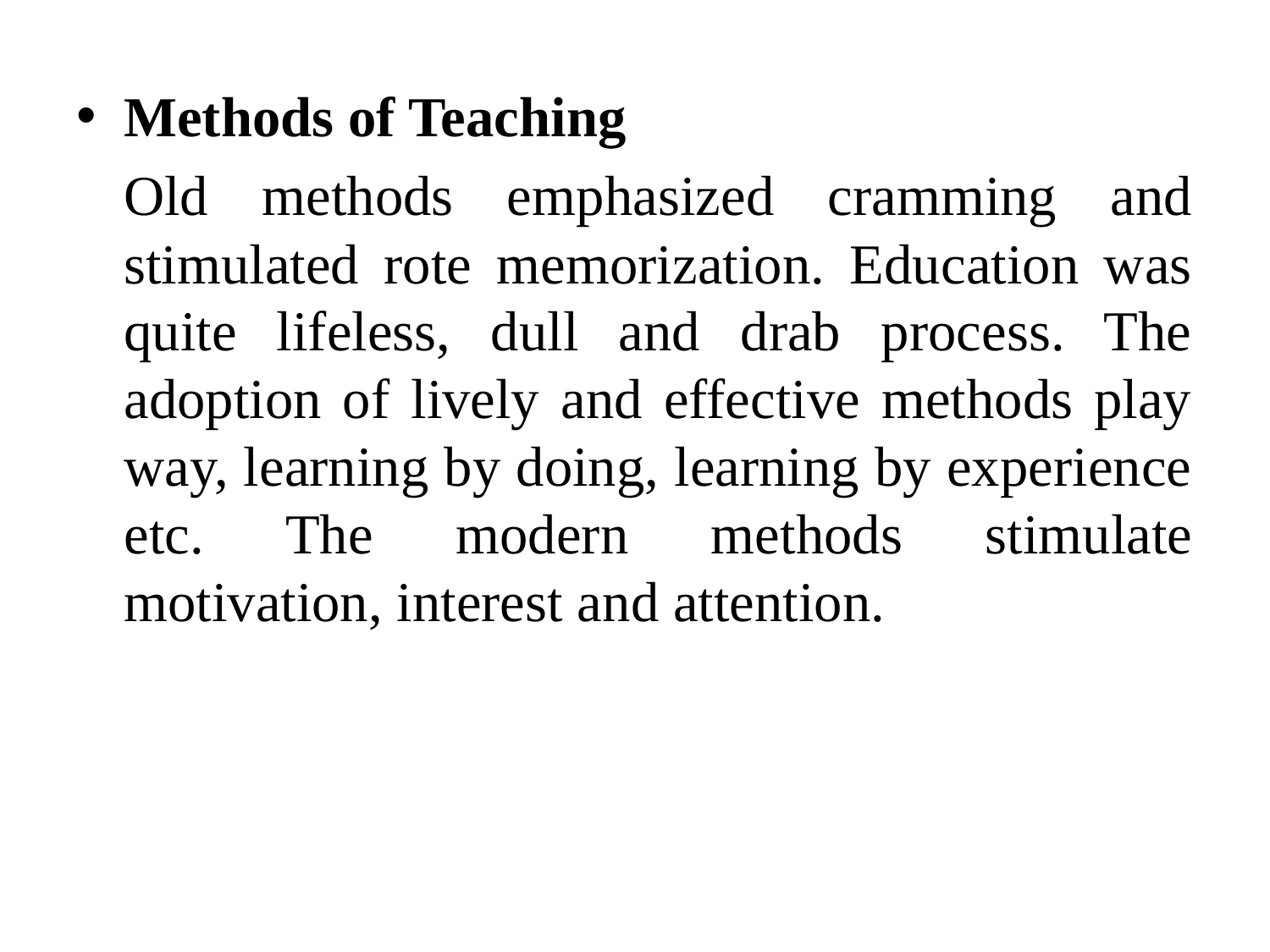

Methods of Teaching
	Old methods emphasized cramming and stimulated rote memorization. Education was quite lifeless, dull and drab process. The adoption of lively and effective methods play way, learning by doing, learning by experience etc. The modern methods stimulate motivation, interest and attention.